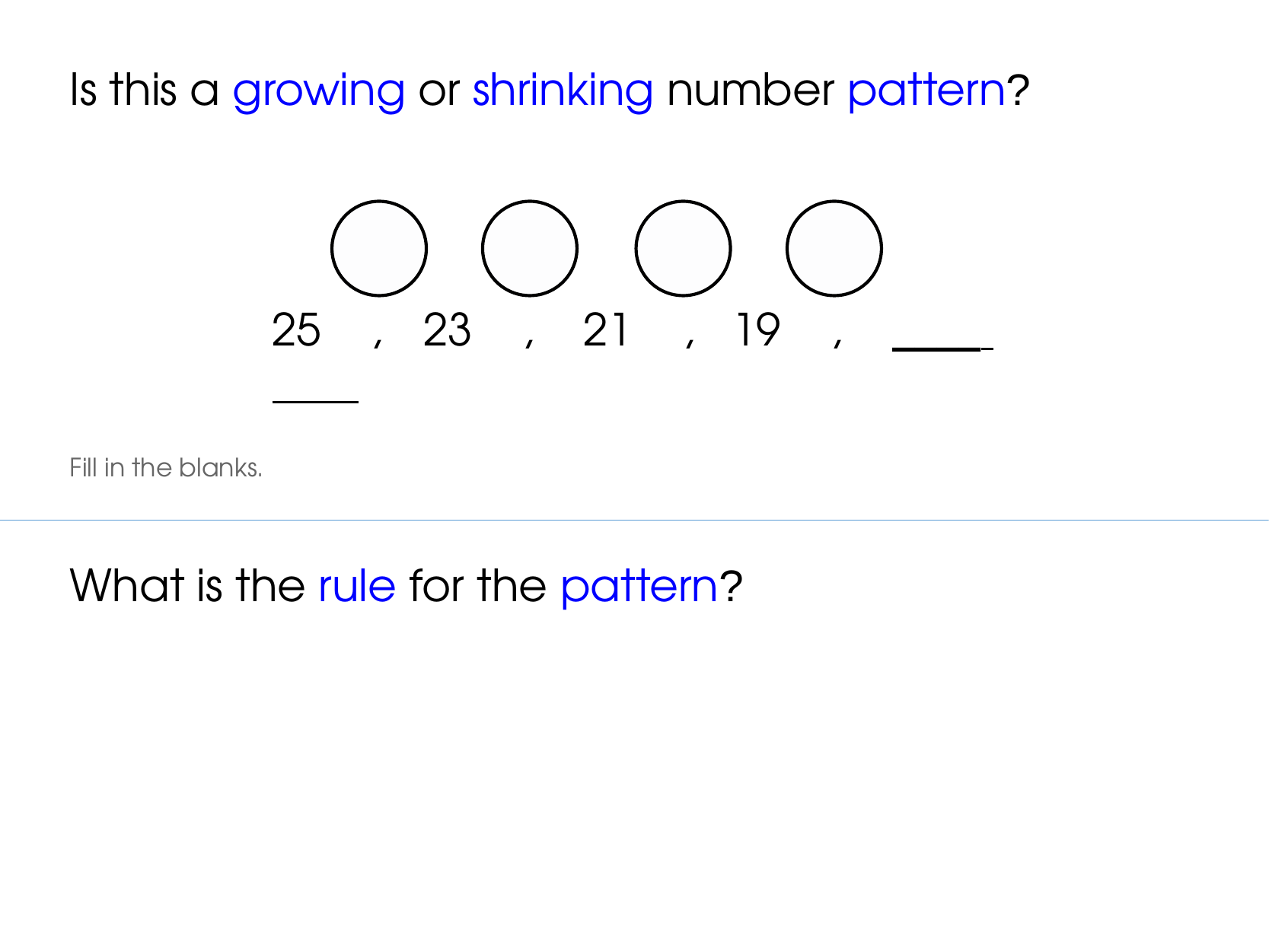

Is this a growing or shrinking number pattern?

25    ,	   23    ,    21    ,   19    ,    ____
Fill in the blanks.
What is the rule for the pattern?